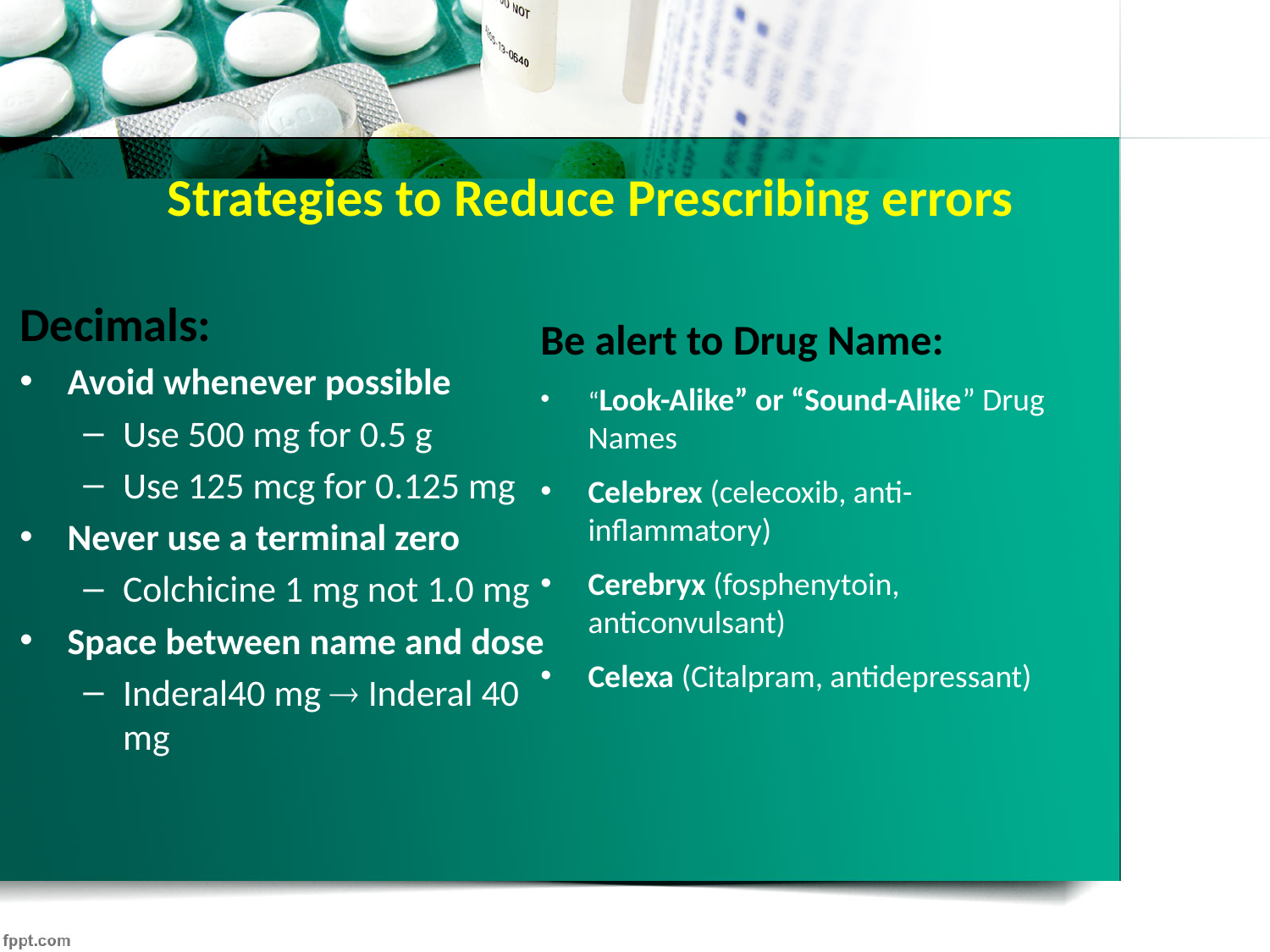

# Strategies to Reduce Prescribing errors
Decimals:
Avoid whenever possible
Use 500 mg for 0.5 g
Use 125 mcg for 0.125 mg
Never use a terminal zero
Colchicine 1 mg not 1.0 mg
Space between name and dose
Inderal40 mg → Inderal 40 mg

Be alert to Drug Name:
“Look-Alike” or “Sound-Alike” Drug Names
Celebrex (celecoxib, anti-inflammatory)
Cerebryx (fosphenytoin, anticonvulsant)
Celexa (Citalpram, antidepressant)